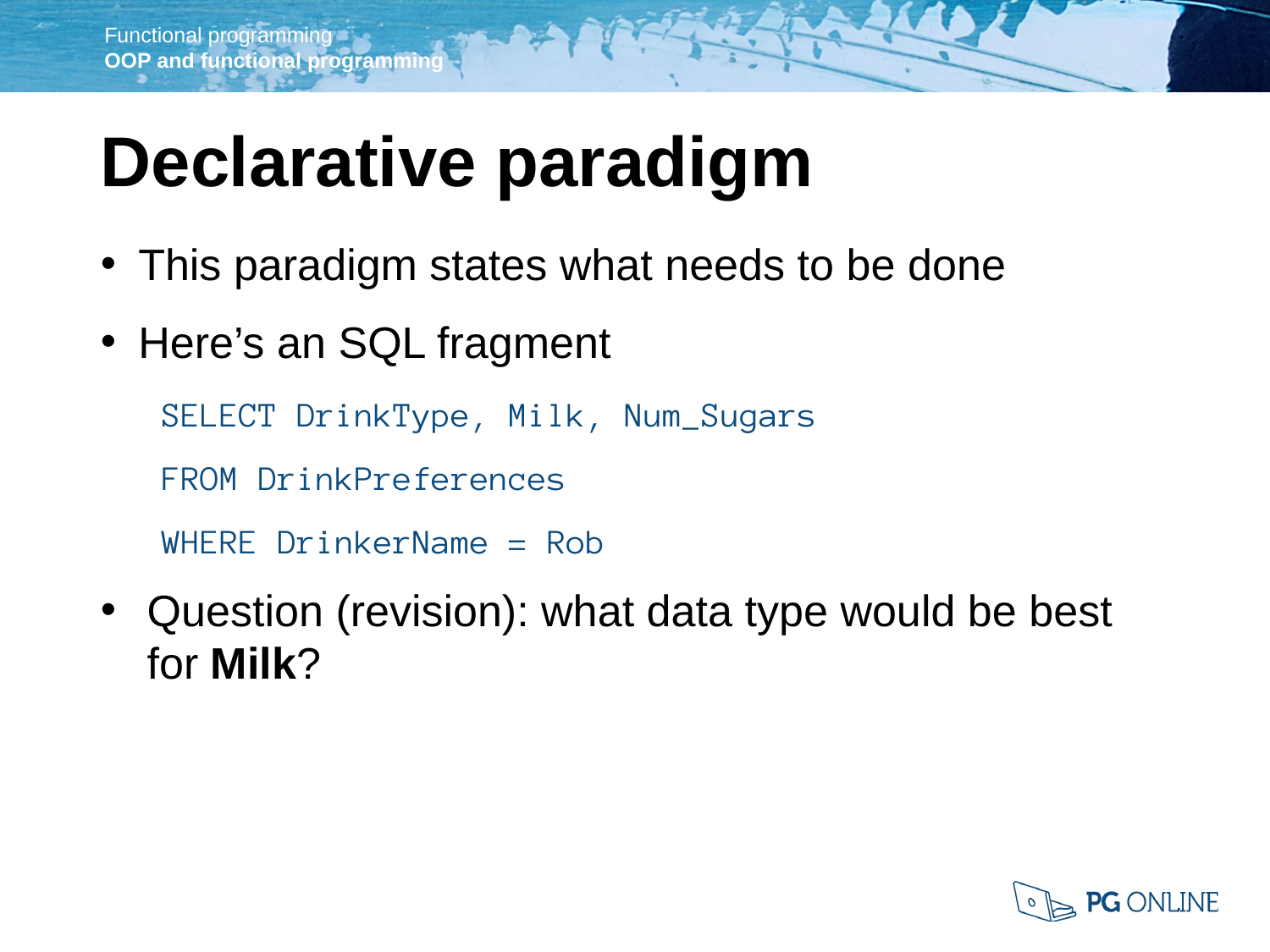

Declarative paradigm
This paradigm states what needs to be done
Here’s an SQL fragment
SELECT DrinkType, Milk, Num_Sugars
FROM DrinkPreferences
WHERE DrinkerName = Rob
Question (revision): what data type would be best for Milk?